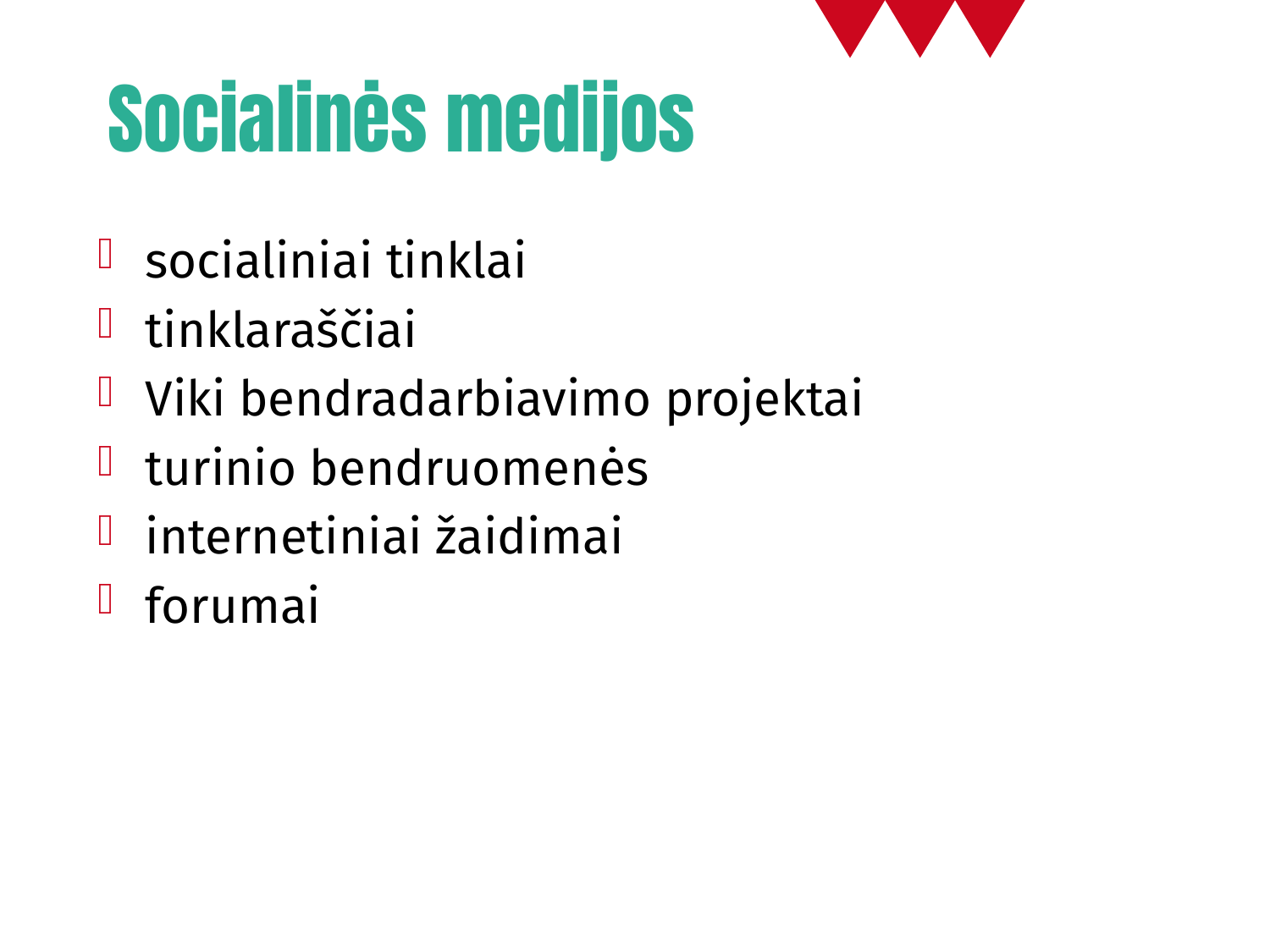

# Socialinės medijos
socialiniai tinklai
tinklaraščiai
Viki bendradarbiavimo projektai
turinio bendruomenės
internetiniai žaidimai
forumai